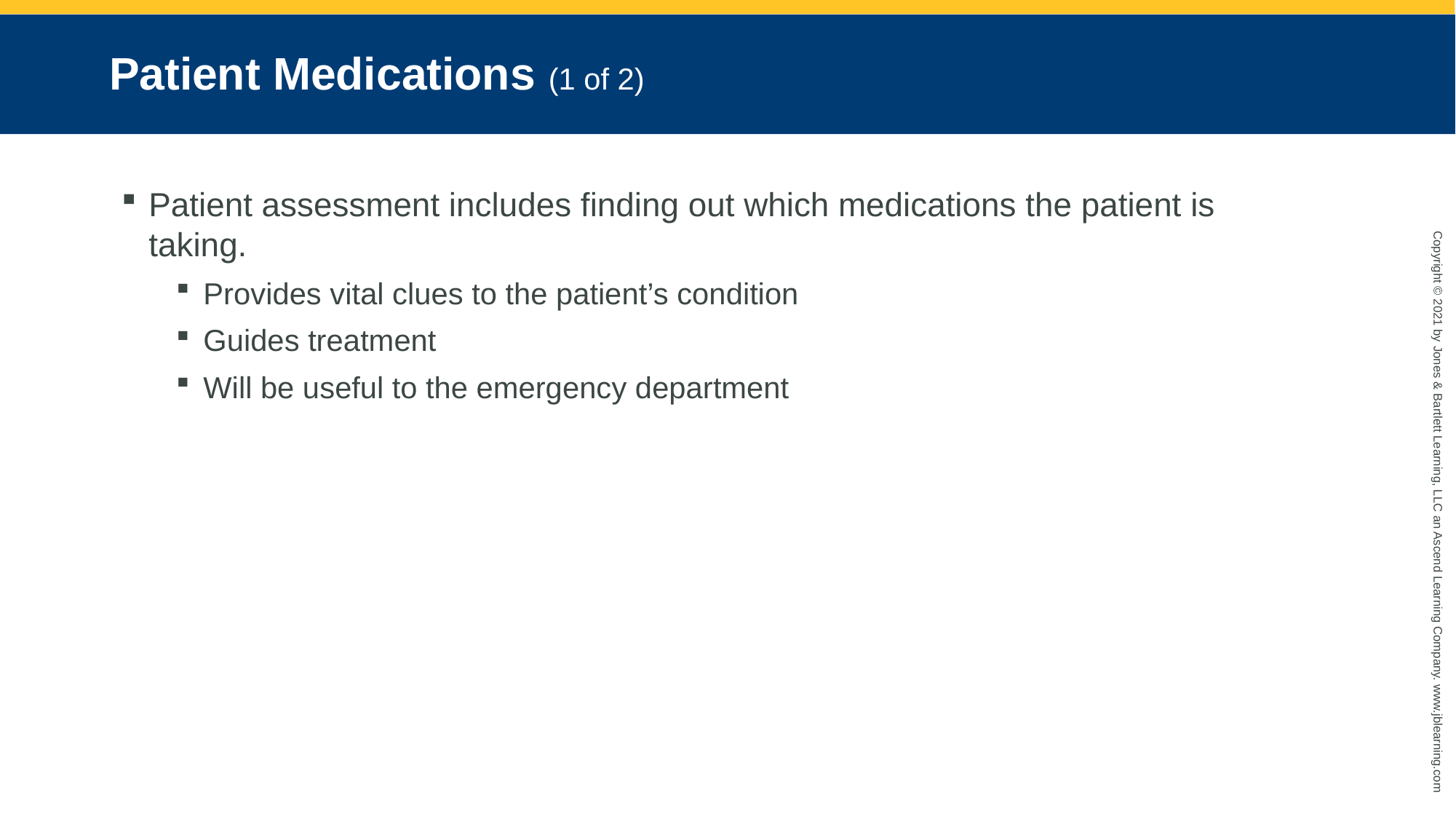

# Patient Medications (1 of 2)
Patient assessment includes finding out which medications the patient is taking.
Provides vital clues to the patient’s condition
Guides treatment
Will be useful to the emergency department